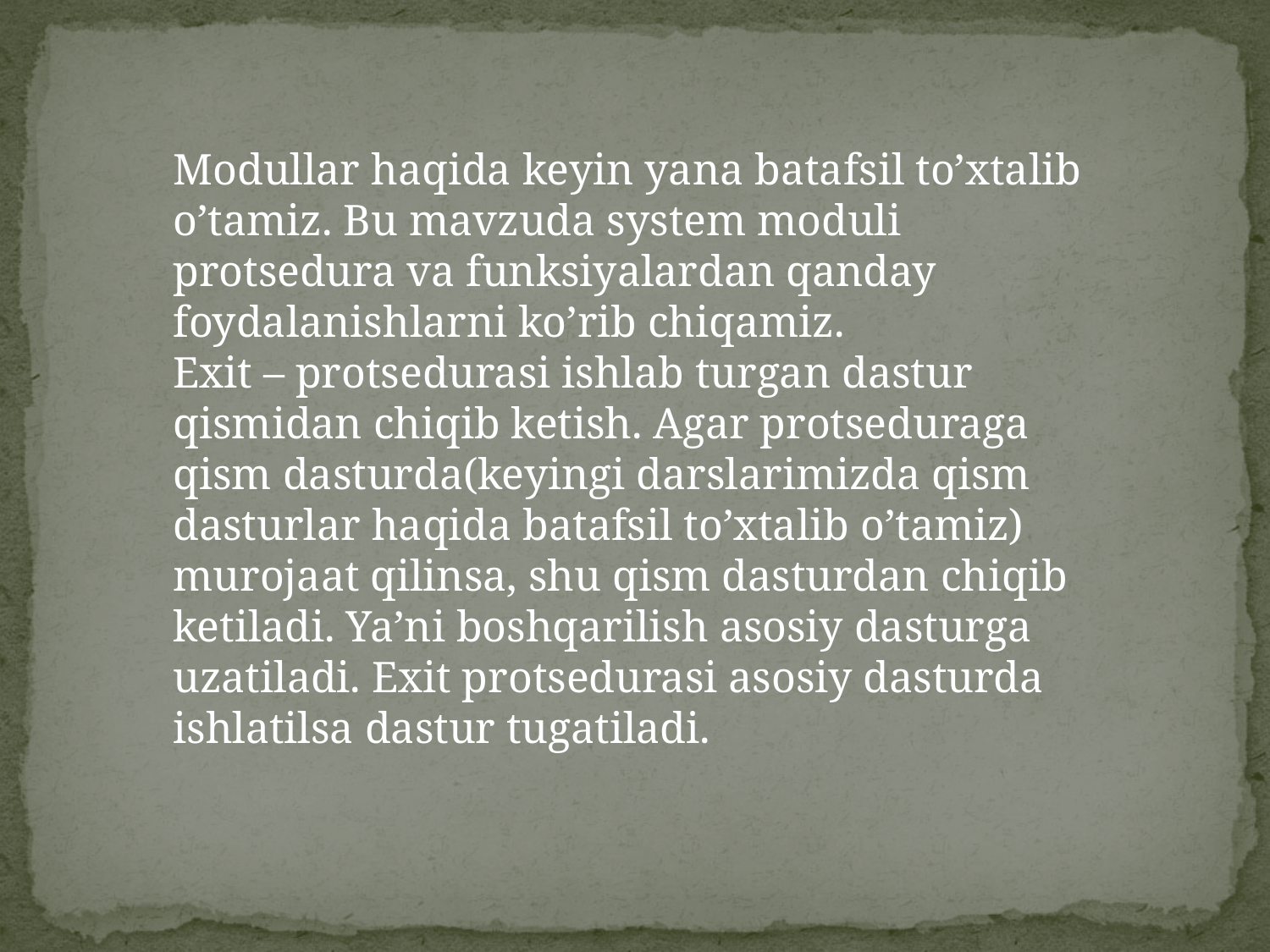

Modullar haqida keyin yana batafsil to’xtalib o’tamiz. Bu mavzuda system moduli protsedura va funksiyalardan qanday foydalanishlarni ko’rib chiqamiz.
Exit – protsedurasi ishlab turgan dastur qismidan chiqib ketish. Agar protseduraga qism dasturda(keyingi darslarimizda qism dasturlar haqida batafsil to’xtalib o’tamiz) murojaat qilinsa, shu qism dasturdan chiqib ketiladi. Ya’ni boshqarilish asosiy dasturga uzatiladi. Exit protsedurasi asosiy dasturda ishlatilsa dastur tugatiladi.